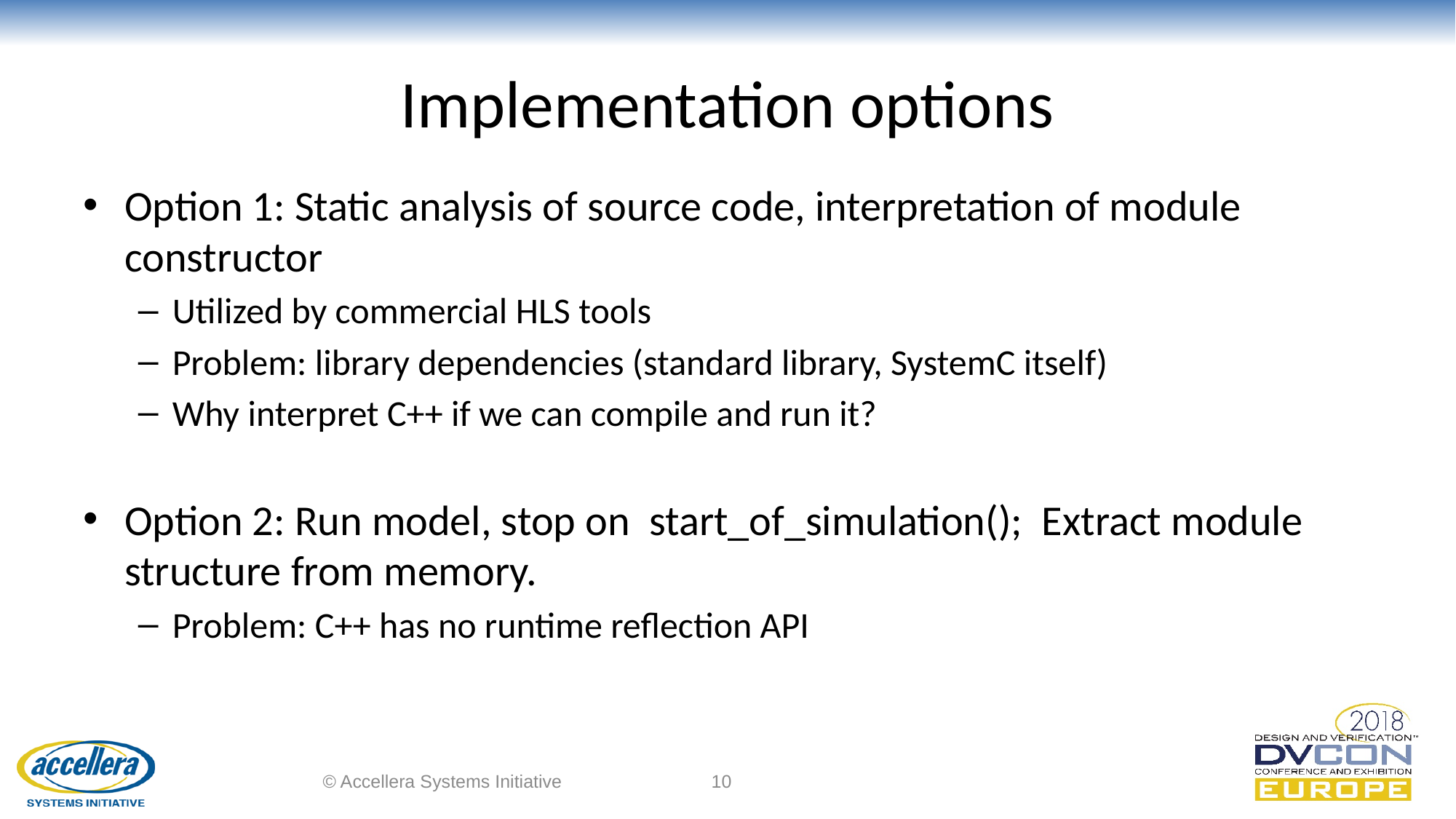

# Implementation options
Option 1: Static analysis of source code, interpretation of module constructor
Utilized by commercial HLS tools
Problem: library dependencies (standard library, SystemC itself)
Why interpret C++ if we can compile and run it?

Option 2: Run model, stop on  start_of_simulation();  Extract module structure from memory.
Problem: C++ has no runtime reflection API
© Accellera Systems Initiative
10